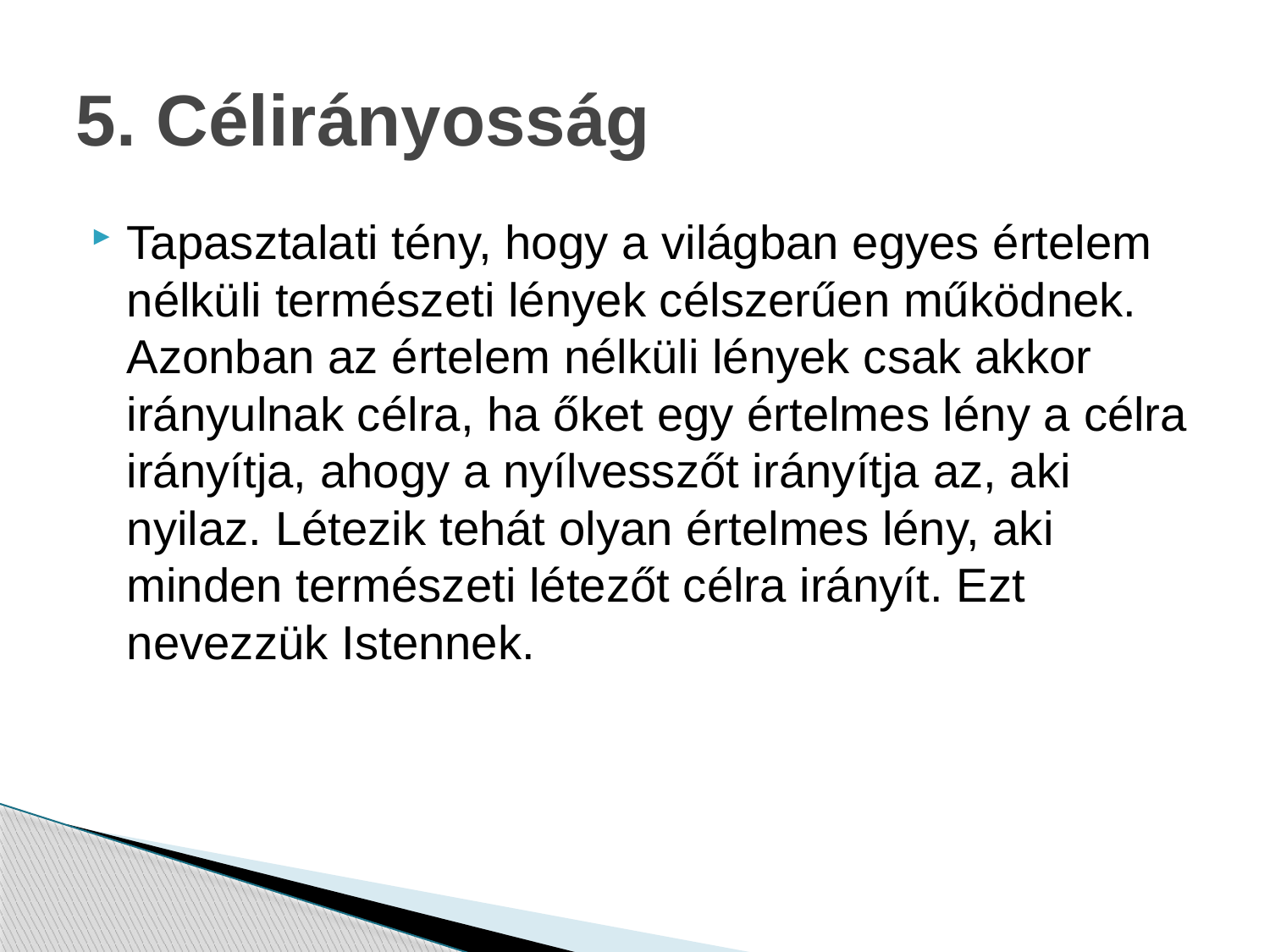

# 5. Célirányosság
Tapasztalati tény, hogy a világban egyes értelem nélküli természeti lények célszerűen működnek. Azonban az értelem nélküli lények csak akkor irányulnak célra, ha őket egy értelmes lény a célra irányítja, ahogy a nyílvesszőt irányítja az, aki nyilaz. Létezik tehát olyan értelmes lény, aki minden természeti létezőt célra irányít. Ezt nevezzük Istennek.